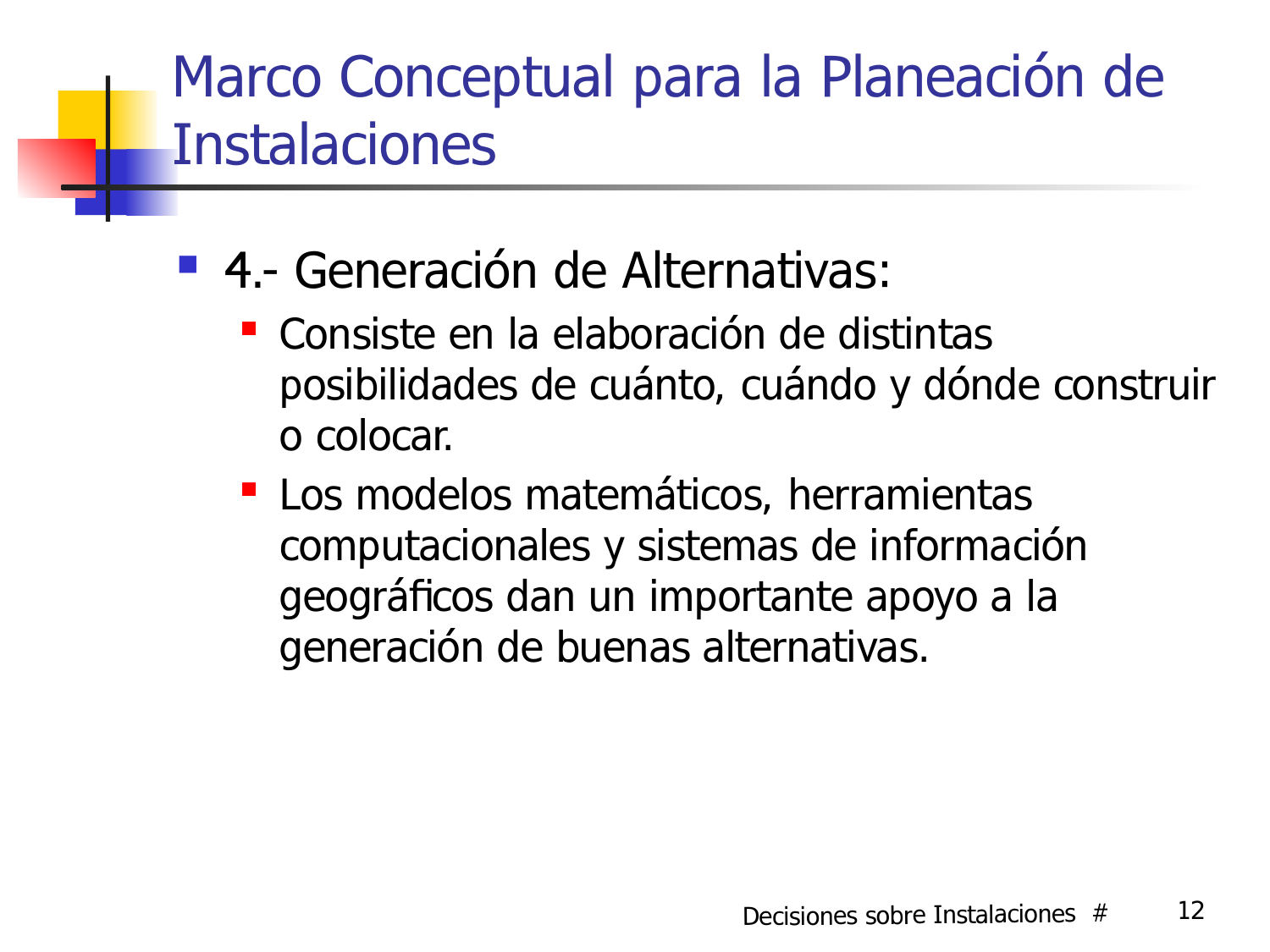

# Marco Conceptual para la Planeación de Instalaciones
4.- Generación de Alternativas:
Consiste en la elaboración de distintas posibilidades de cuánto, cuándo y dónde construir o colocar.
Los modelos matemáticos, herramientas computacionales y sistemas de información geográficos dan un importante apoyo a la generación de buenas alternativas.
12
Decisiones sobre Instalaciones  #